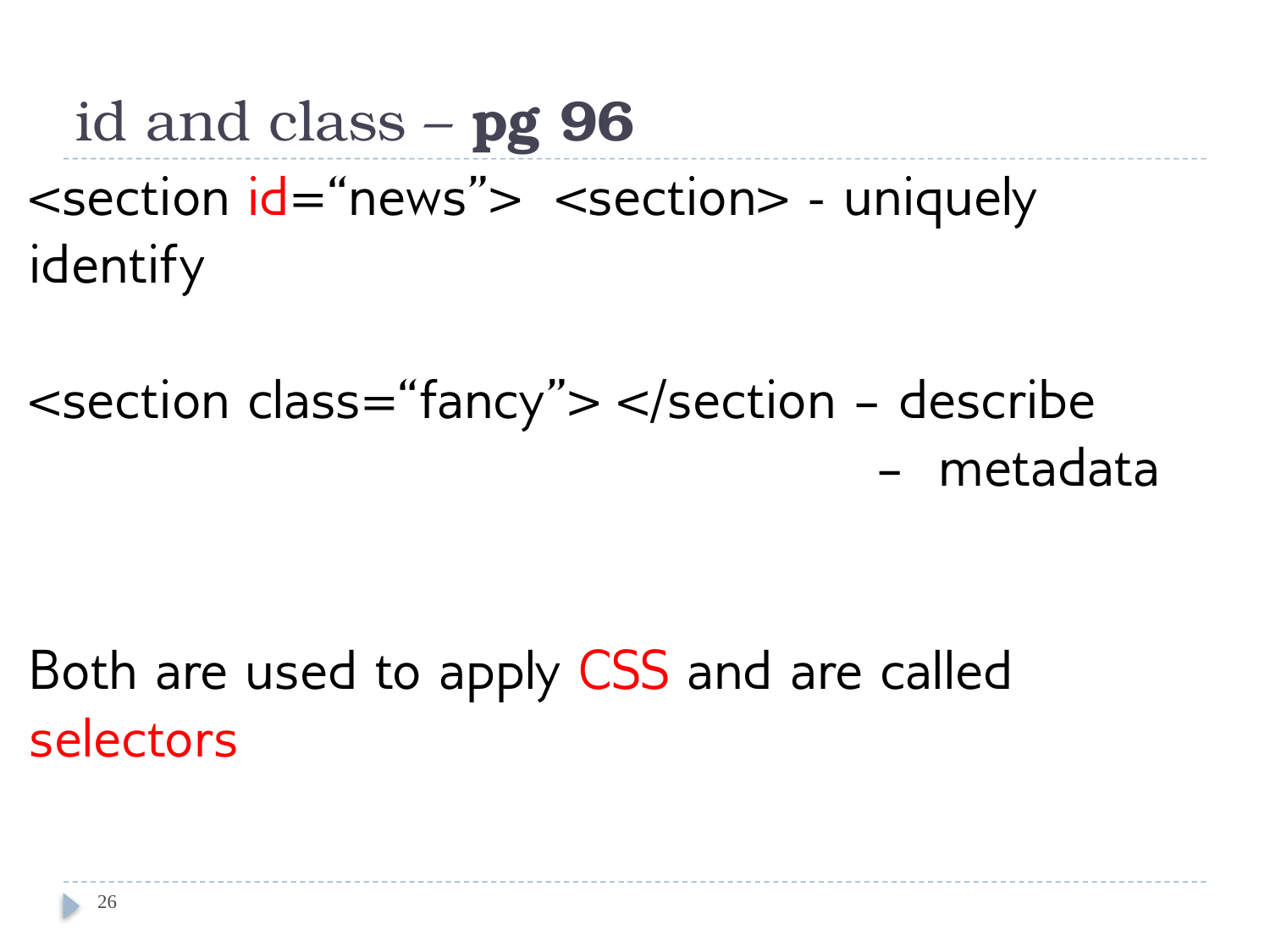

# id and class – pg 96
<section id=“news”>  <section> - uniquely identify

<section class=“fancy”> </section – describe
                                                  –  metadata

Both are used to apply CSS and are called selectors

26